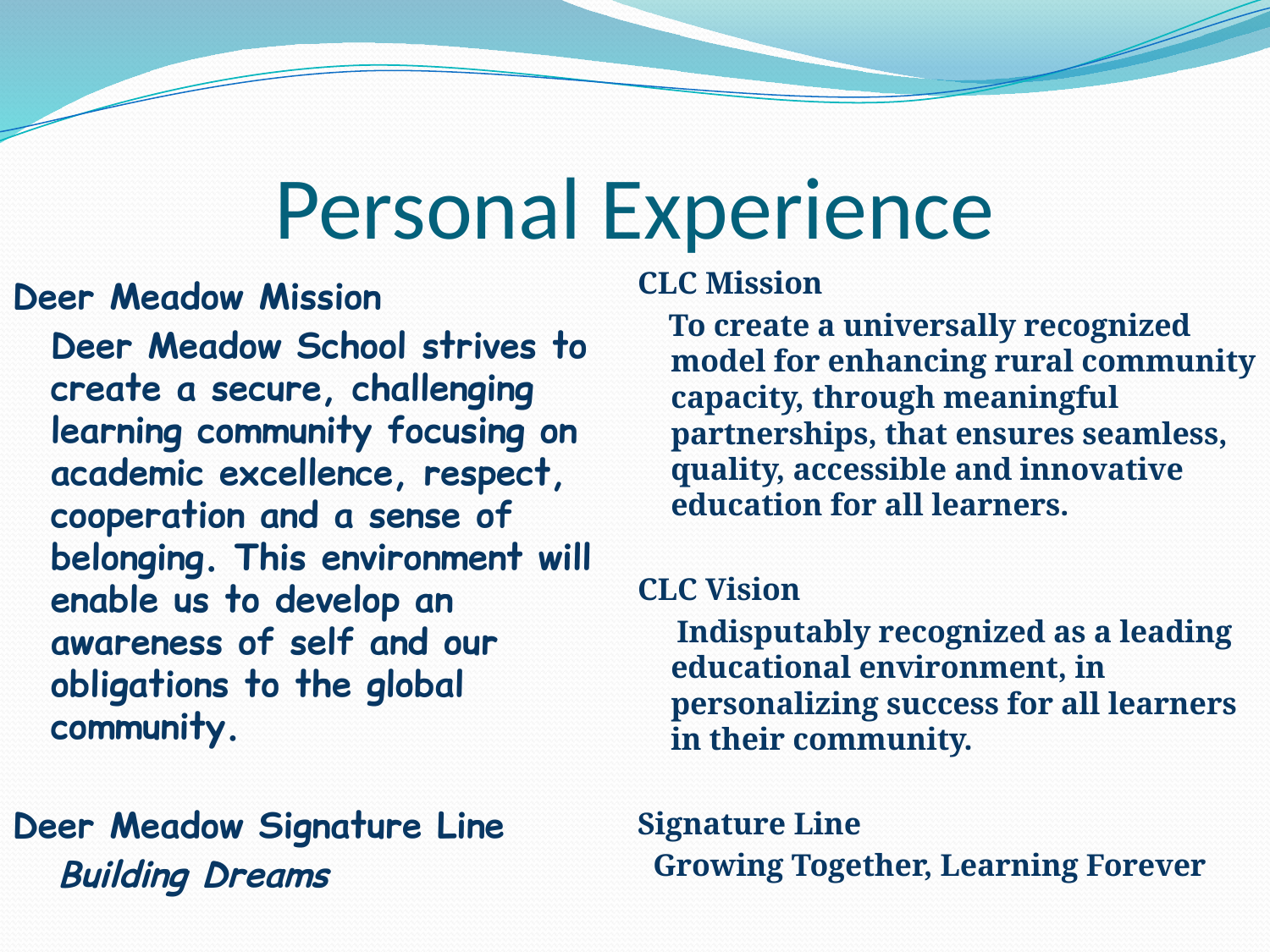

# Personal Experience
CLC Mission
    To create a universally recognized model for enhancing rural community capacity, through meaningful partnerships, that ensures seamless, quality, accessible and innovative education for all learners.

CLC Vision
     Indisputably recognized as a leading educational environment, in personalizing success for all learners in their community.

Signature Line
  Growing Together, Learning Forever
Deer Meadow Mission
	Deer Meadow School strives to create a secure, challenging learning community focusing on academic excellence, respect, cooperation and a sense of belonging. This environment will enable us to develop an awareness of self and our obligations to the global community.

Deer Meadow Signature Line
   Building Dreams